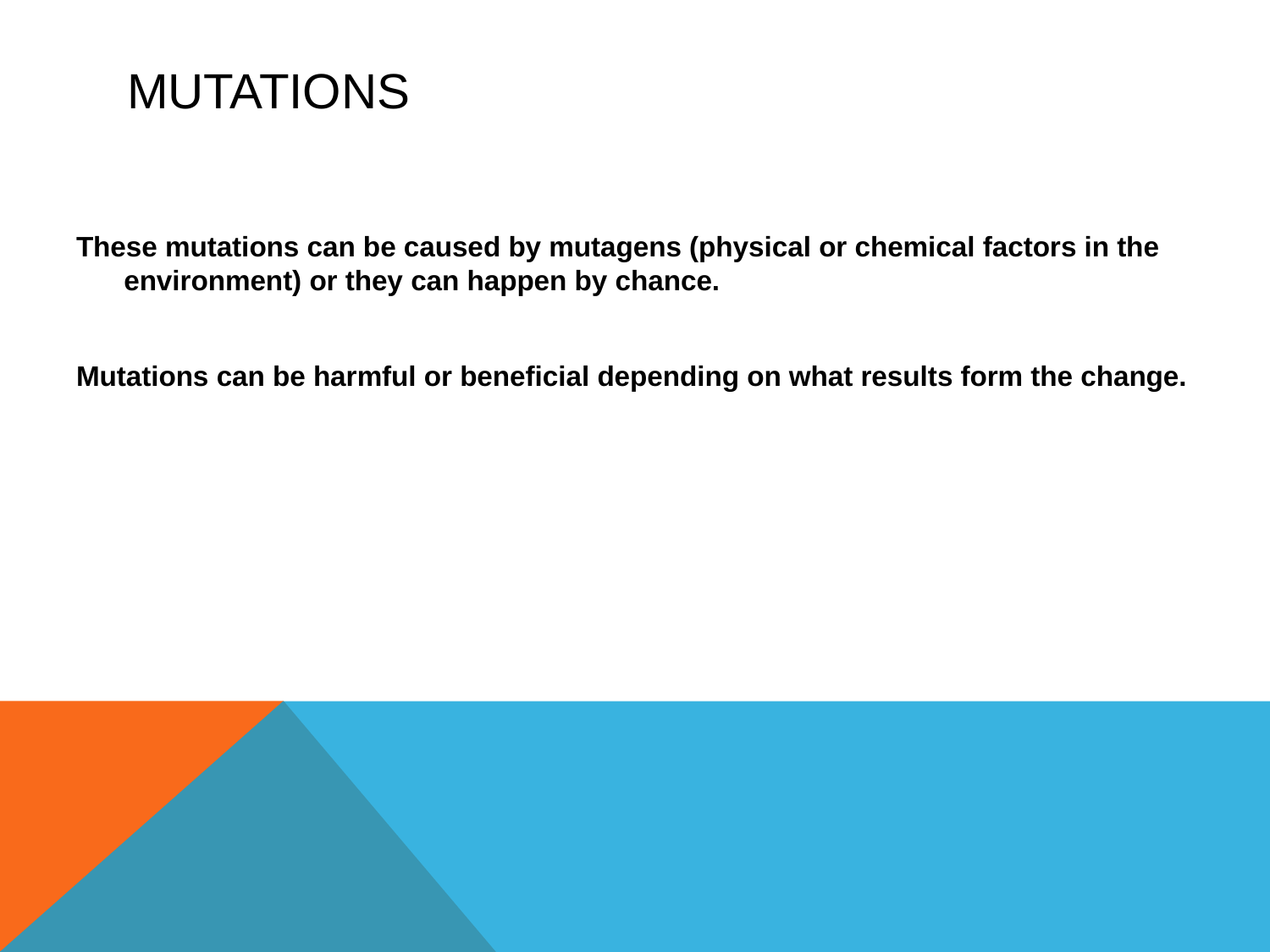

# Mutations
These mutations can be caused by mutagens (physical or chemical factors in the environment) or they can happen by chance.

Mutations can be harmful or beneficial depending on what results form the change.